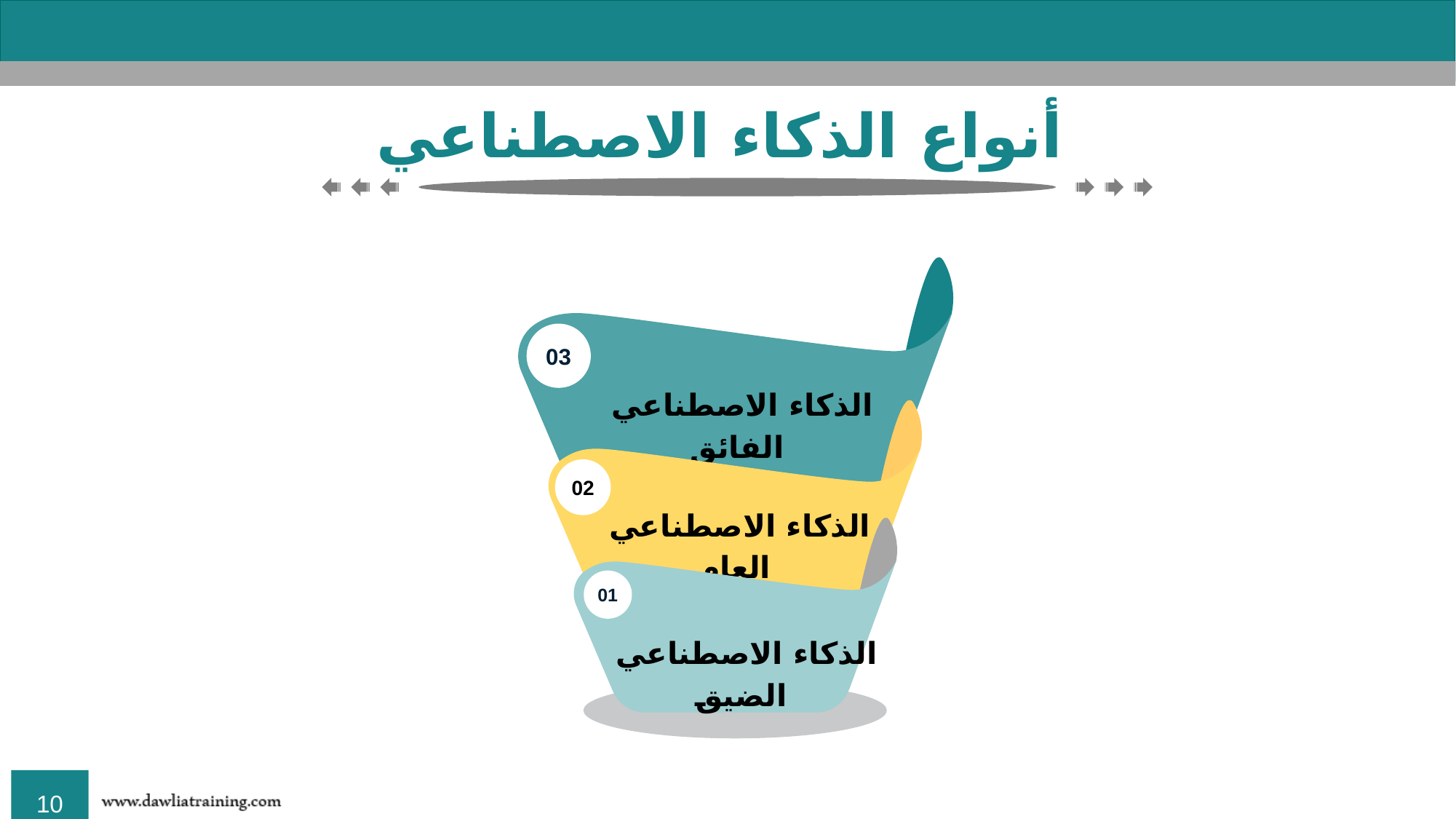

أنواع الذكاء الاصطناعي

03
الذكاء الاصطناعي الفائق

02
الذكاء الاصطناعي العام

01
الذكاء الاصطناعي الضيق